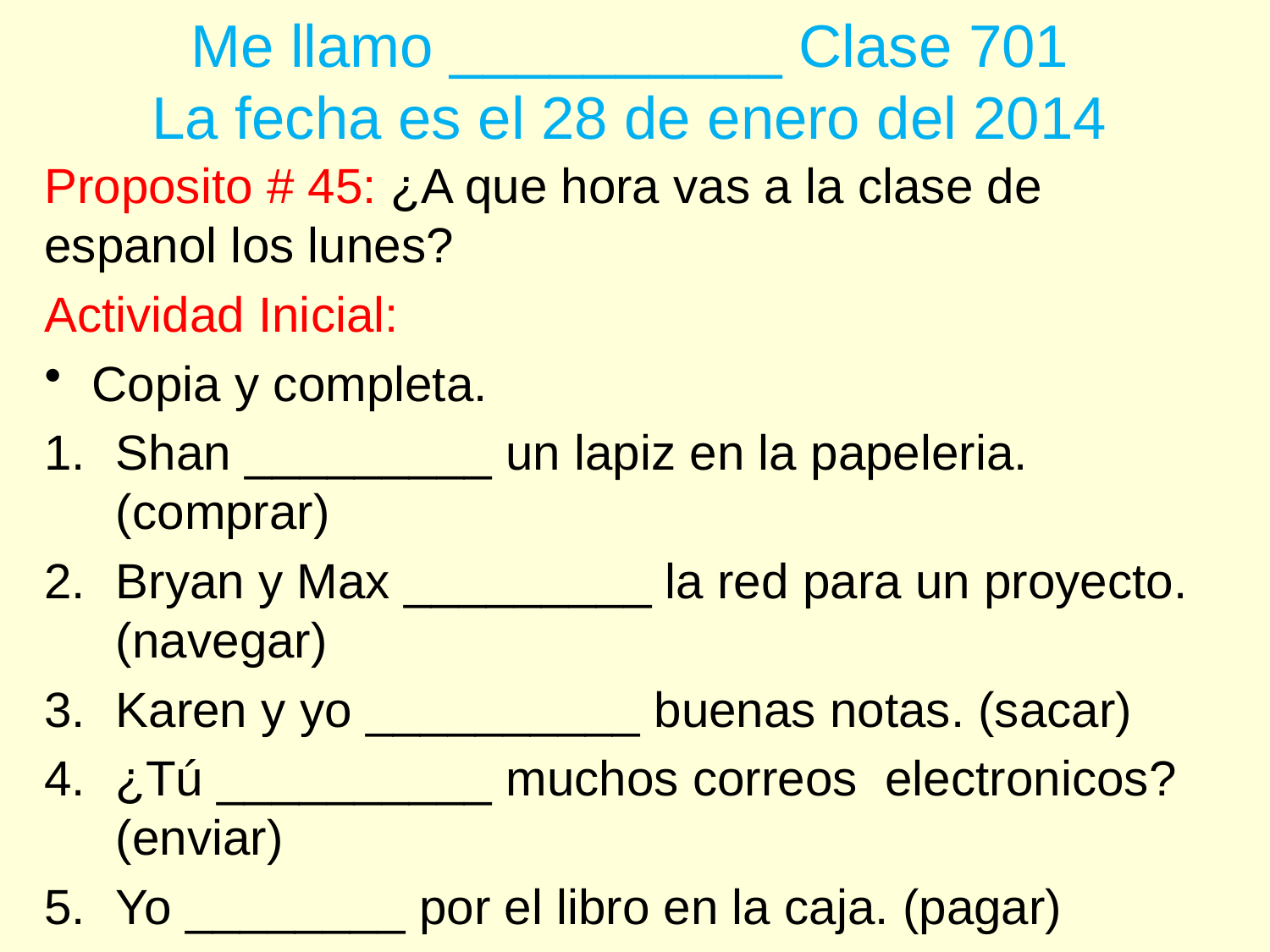

# Me llamo __________ Clase 701 La fecha es el 28 de enero del 2014
Proposito # 45: ¿A que hora vas a la clase de espanol los lunes?
Actividad Inicial:
Copia y completa.
Shan _________ un lapiz en la papeleria. (comprar)
Bryan y Max _________ la red para un proyecto. (navegar)
Karen y yo __________ buenas notas. (sacar)
¿Tú __________ muchos correos  electronicos? (enviar)
Yo ________ por el libro en la caja. (pagar)